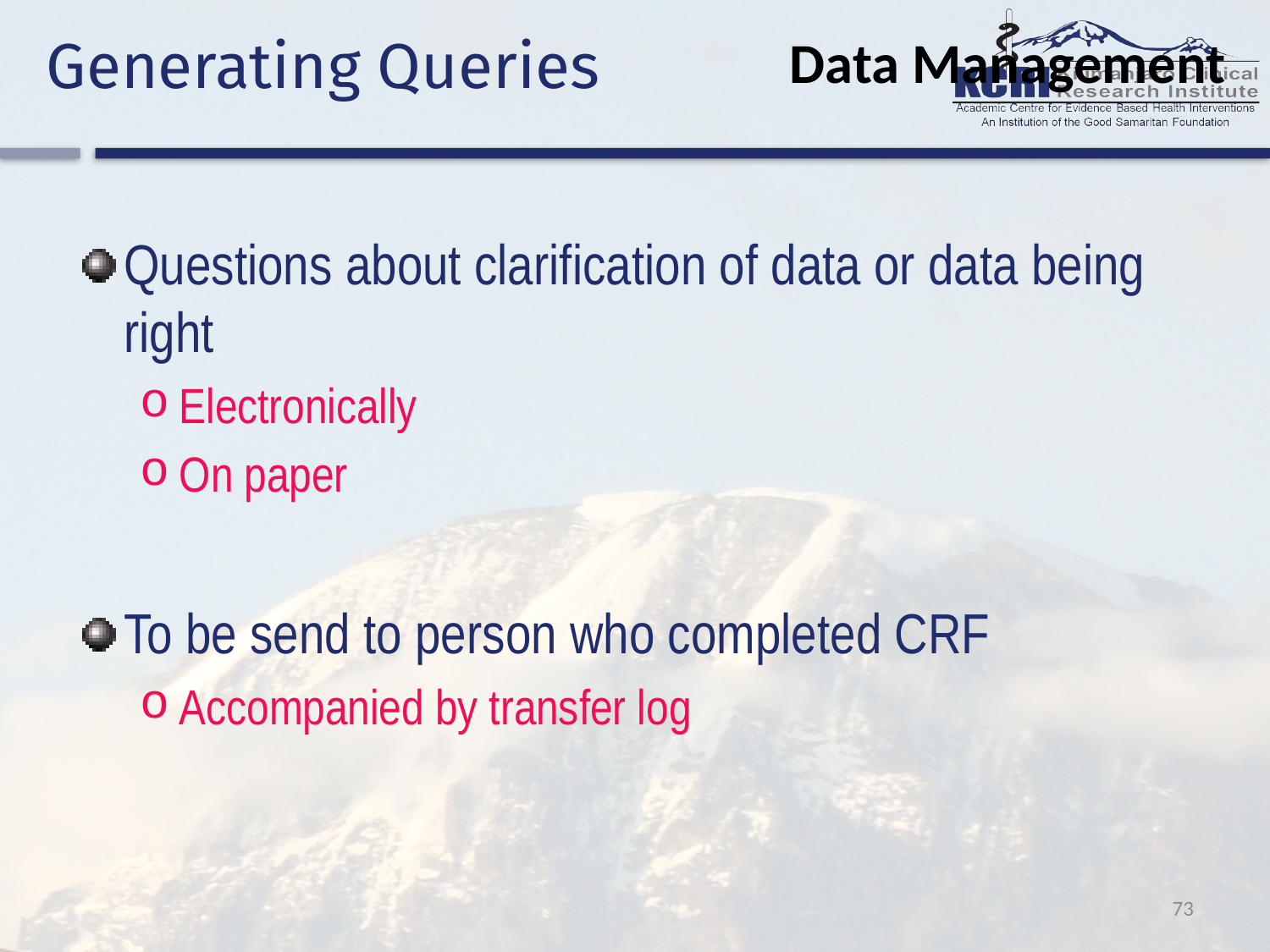

# Generating Queries
Data Management
Questions about clarification of data or data being right
Electronically
On paper

To be send to person who completed CRF
Accompanied by transfer log
73